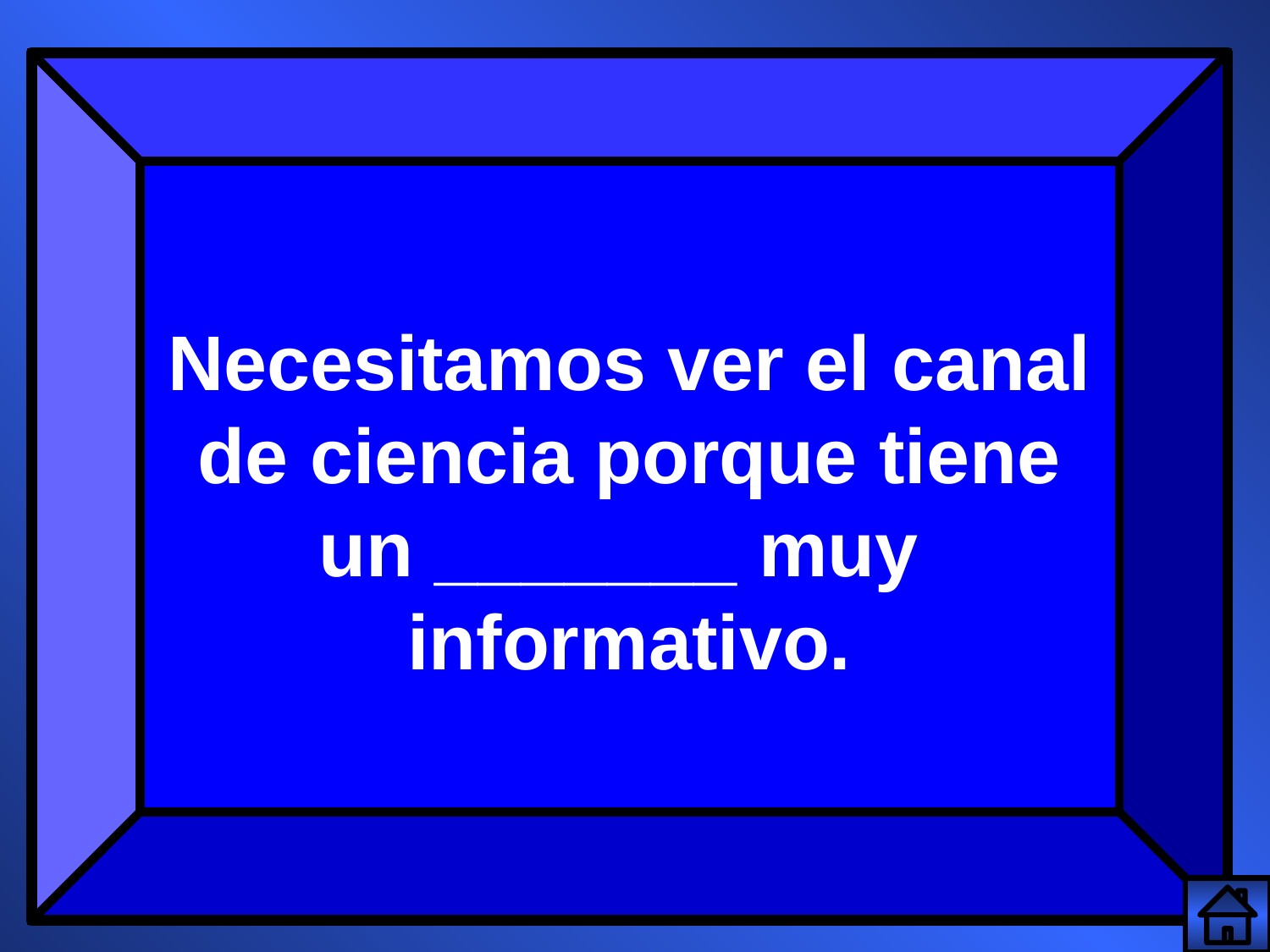

Necesitamos ver el canal
de ciencia porque tiene
un _______ muy
informativo.